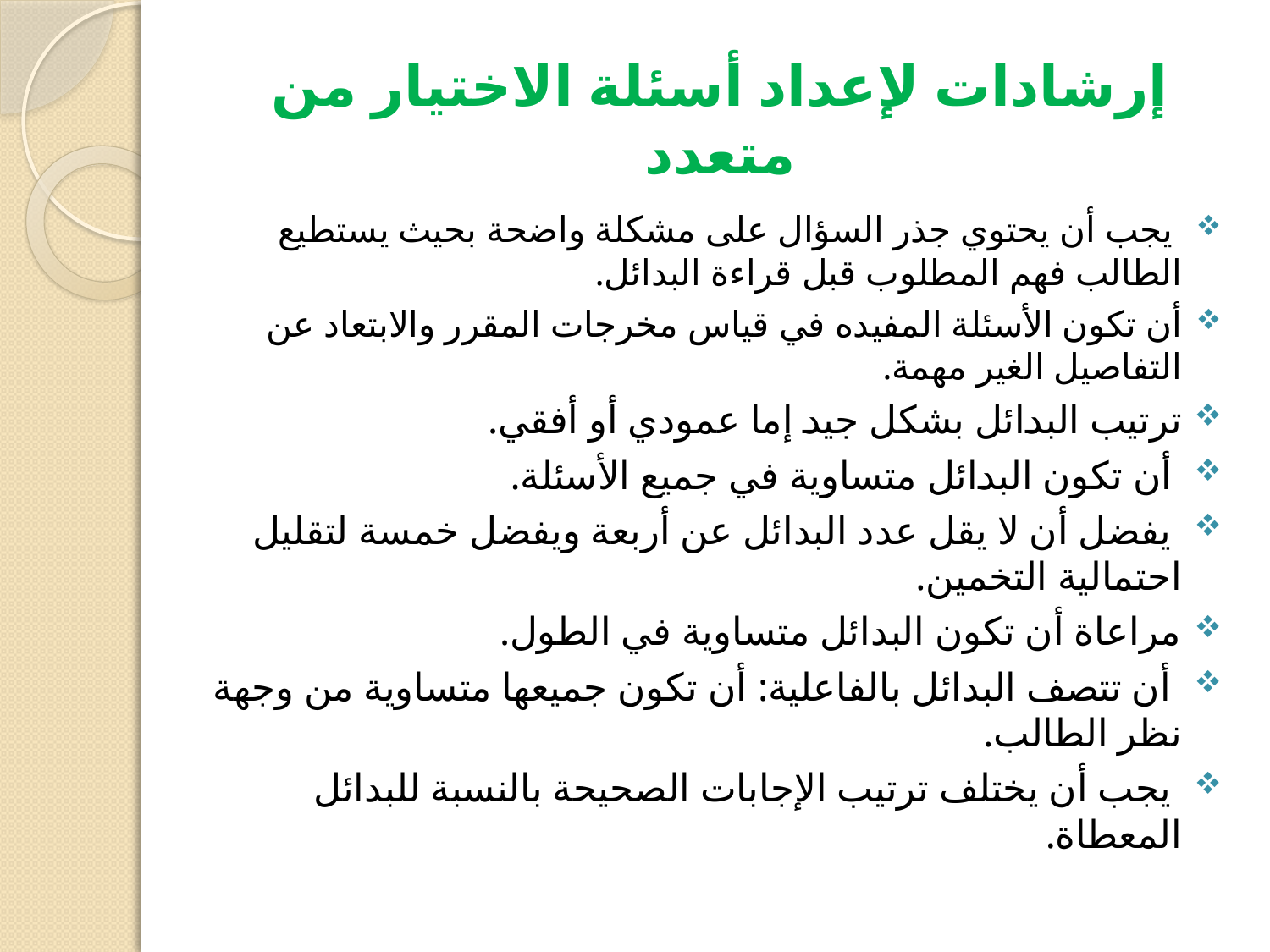

# إرشادات لإعداد أسئلة الاختيار من متعدد
 يجب أن يحتوي جذر السؤال على مشكلة واضحة بحيث يستطيع الطالب فهم المطلوب قبل قراءة البدائل.
أن تكون الأسئلة المفيده في قياس مخرجات المقرر والابتعاد عن التفاصيل الغير مهمة.
ترتيب البدائل بشكل جيد إما عمودي أو أفقي.
 أن تكون البدائل متساوية في جميع الأسئلة.
 يفضل أن لا يقل عدد البدائل عن أربعة ويفضل خمسة لتقليل احتمالية التخمين.
مراعاة أن تكون البدائل متساوية في الطول.
 أن تتصف البدائل بالفاعلية: أن تكون جميعها متساوية من وجهة نظر الطالب.
 يجب أن يختلف ترتيب الإجابات الصحيحة بالنسبة للبدائل المعطاة.